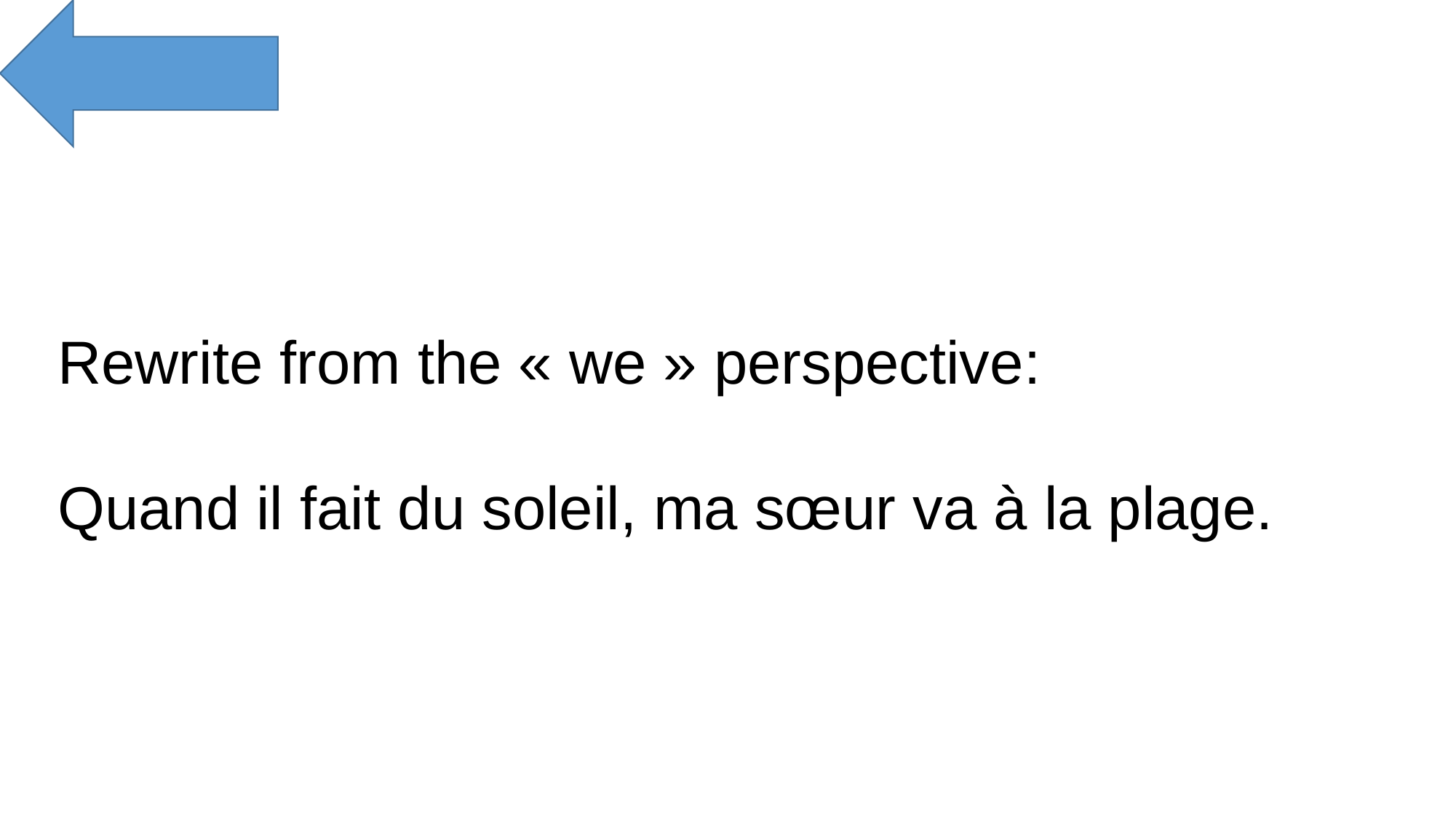

Rewrite from the « we » perspective:

Quand il fait du soleil, ma sœur va à la plage.